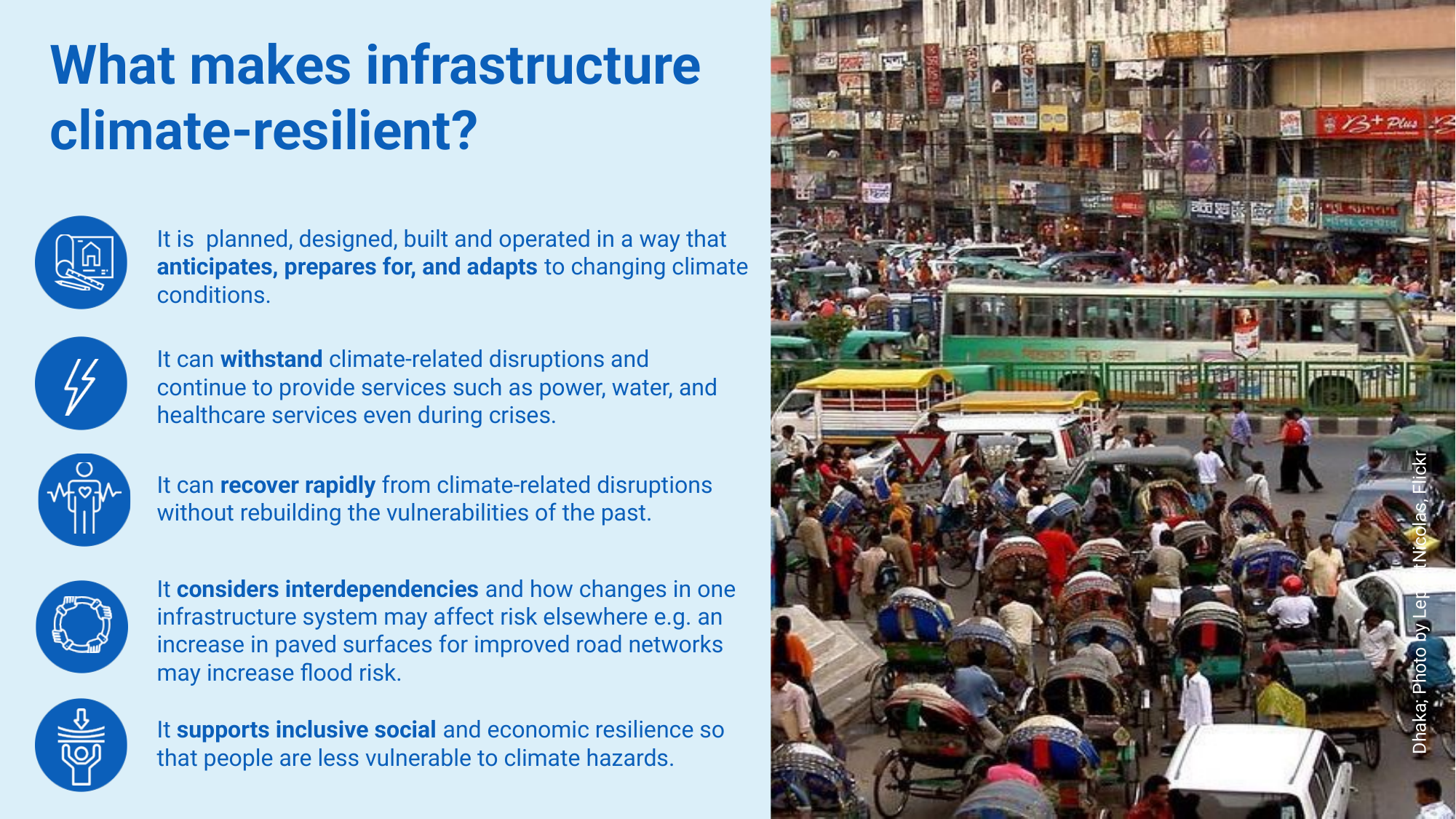

What makes infrastructure climate-resilient?

It is  planned, designed, built and operated in a way that anticipates, prepares for, and adapts to changing climate conditions.

It can withstand climate-related disruptions and continue to provide services such as power, water, and healthcare services even during crises.

It can recover rapidly from climate-related disruptions without rebuilding the vulnerabilities of the past.
Dhaka; Photo by LepetitNicolas, Flickr
It considers interdependencies and how changes in one infrastructure system may affect risk elsewhere e.g. an increase in paved surfaces for improved road networks may increase flood risk.

It supports inclusive social and economic resilience so that people are less vulnerable to climate hazards.
25